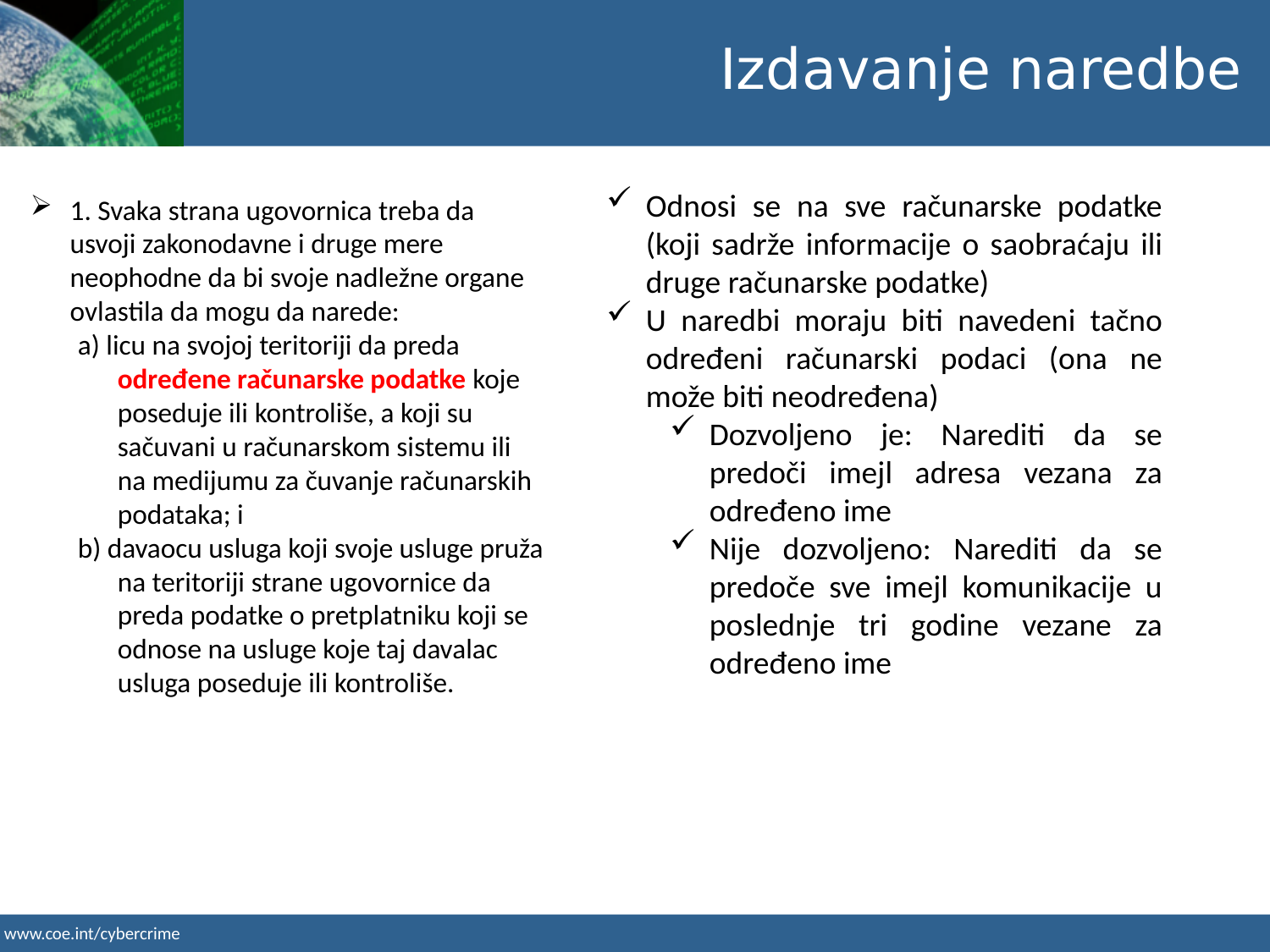

Izdavanje naredbe
Odnosi se na sve računarske podatke (koji sadrže informacije o saobraćaju ili druge računarske podatke)
U naredbi moraju biti navedeni tačno određeni računarski podaci (ona ne može biti neodređena)
Dozvoljeno je: Narediti da se predoči imejl adresa vezana za određeno ime
Nije dozvoljeno: Narediti da se predoče sve imejl komunikacije u poslednje tri godine vezane za određeno ime
1. Svaka strana ugovornica treba da usvoji zakonodavne i druge mere neophodne da bi svoje nadležne organe ovlastila da mogu da narede:
a) licu na svojoj teritoriji da preda određene računarske podatke koje poseduje ili kontroliše, a koji su sačuvani u računarskom sistemu ili na medijumu za čuvanje računarskih podataka; i
b) davaocu usluga koji svoje usluge pruža na teritoriji strane ugovornice da preda podatke o pretplatniku koji se odnose na usluge koje taj davalac usluga poseduje ili kontroliše.